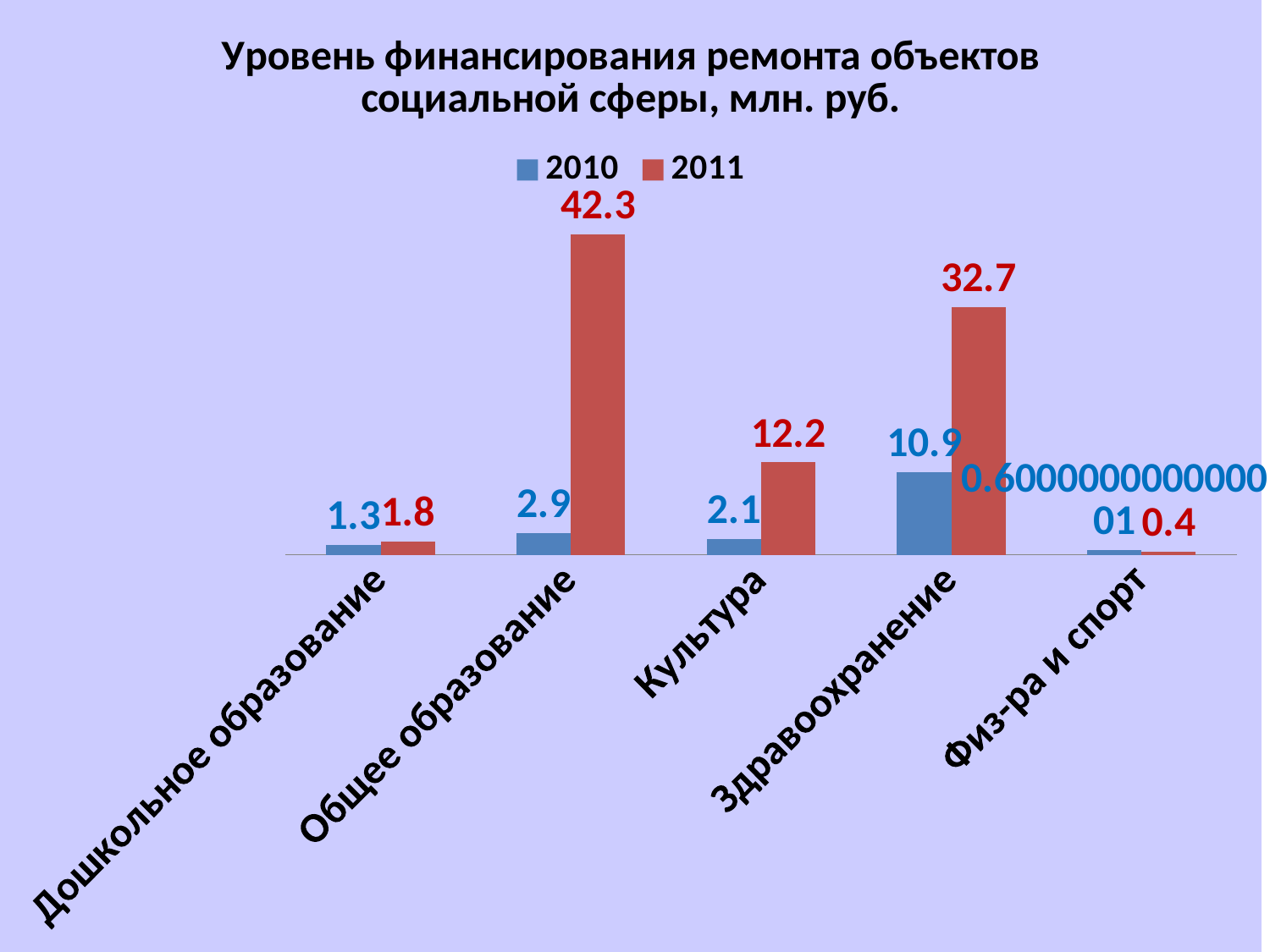

### Chart: Уровень финансирования ремонта объектов социальной сферы, млн. руб.

| Category | 2010 | 2011 |
|---|---|---|
| Дошкольное образование | 1.3 | 1.8 |
| Общее образование | 2.9 | 42.3 |
| Культура | 2.1 | 12.2 |
| Здравоохранение | 10.9 | 32.7 |
| Физ-ра и спорт | 0.6000000000000006 | 0.4 |